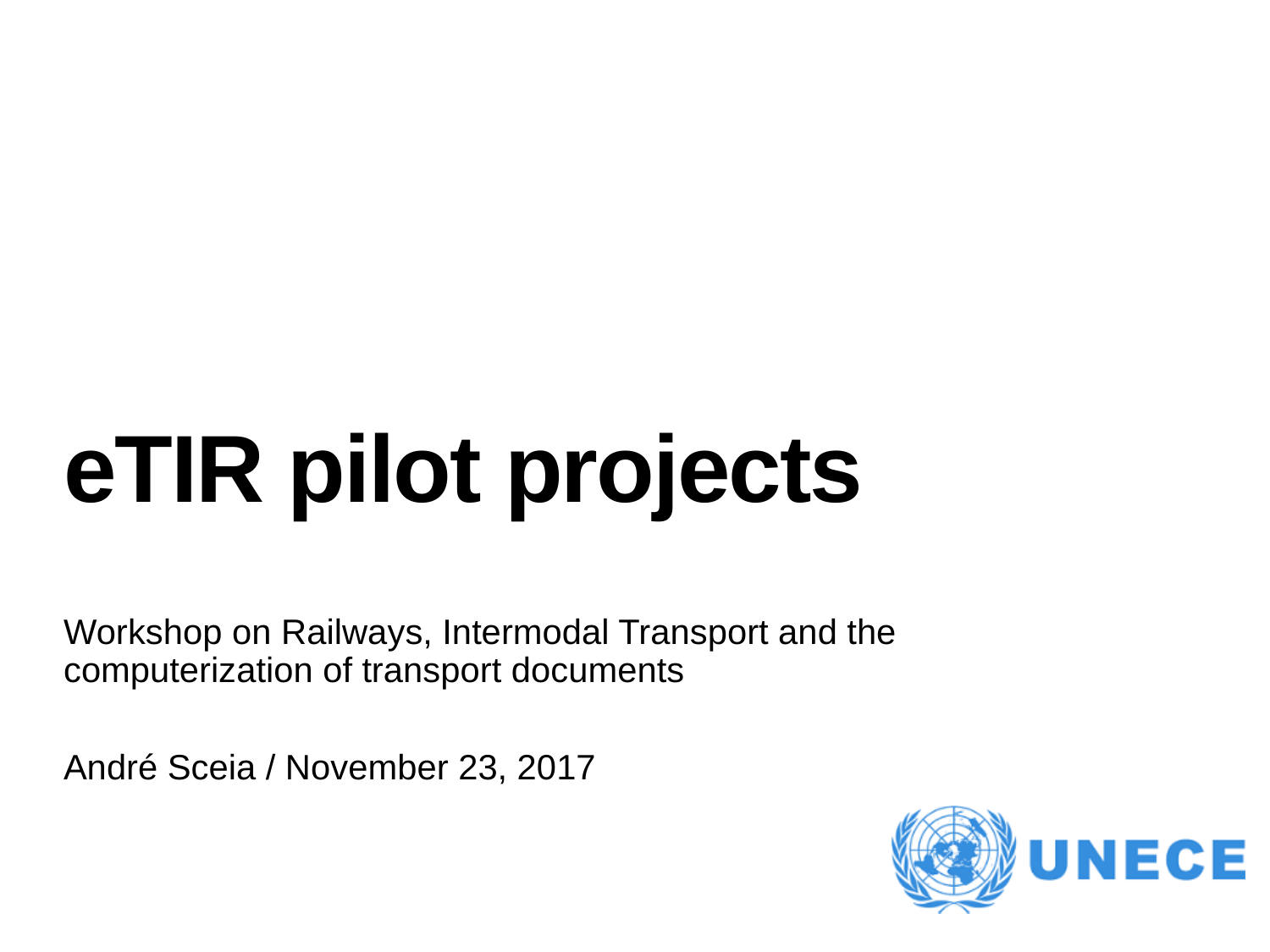

# eTIR pilot projects
Workshop on Railways, Intermodal Transport and the computerization of transport documents

André Sceia / November 23, 2017